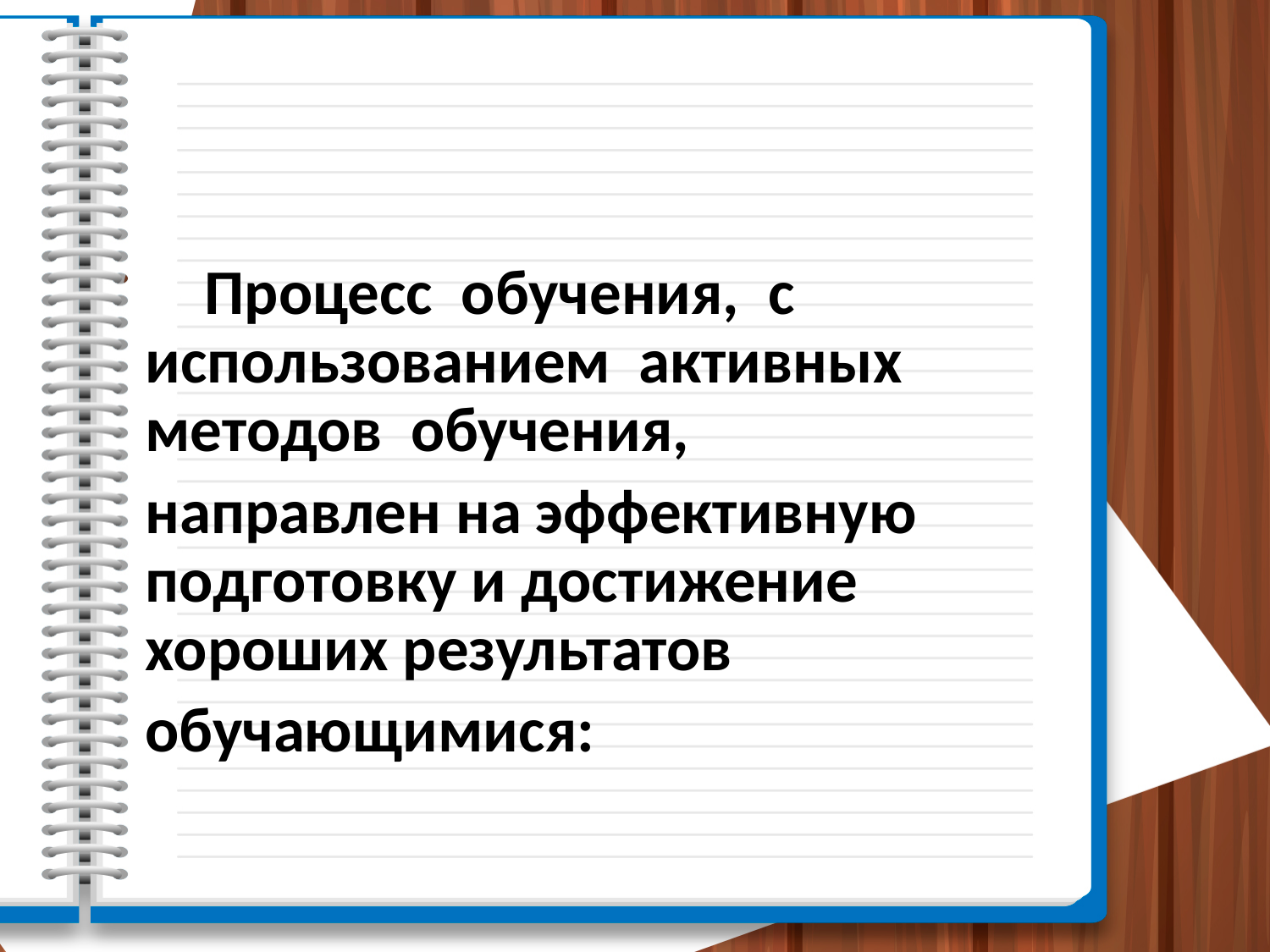

#
       Процесс  обучения,  с  использованием  активных  методов  обучения,
направлен на эффективную подготовку и достижение хороших результатов
обучающимися: